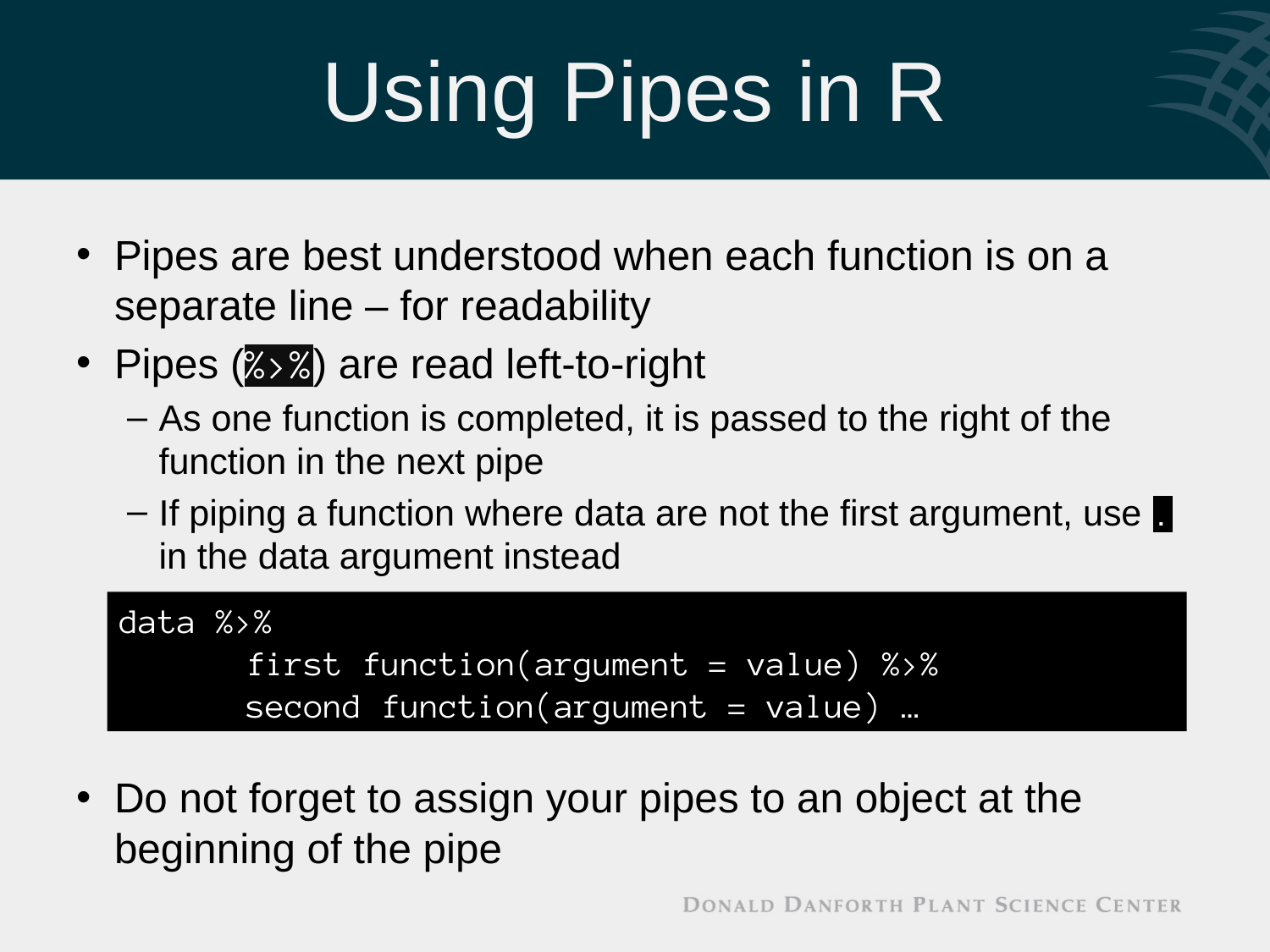

# Using Pipes in R
Pipes are best understood when each function is on a separate line – for readability
Pipes (%>%) are read left-to-right
As one function is completed, it is passed to the right of the function in the next pipe
If piping a function where data are not the first argument, use . in the data argument instead

Do not forget to assign your pipes to an object at the beginning of the pipe
data %>%
	first function(argument = value) %>%
	second function(argument = value) …